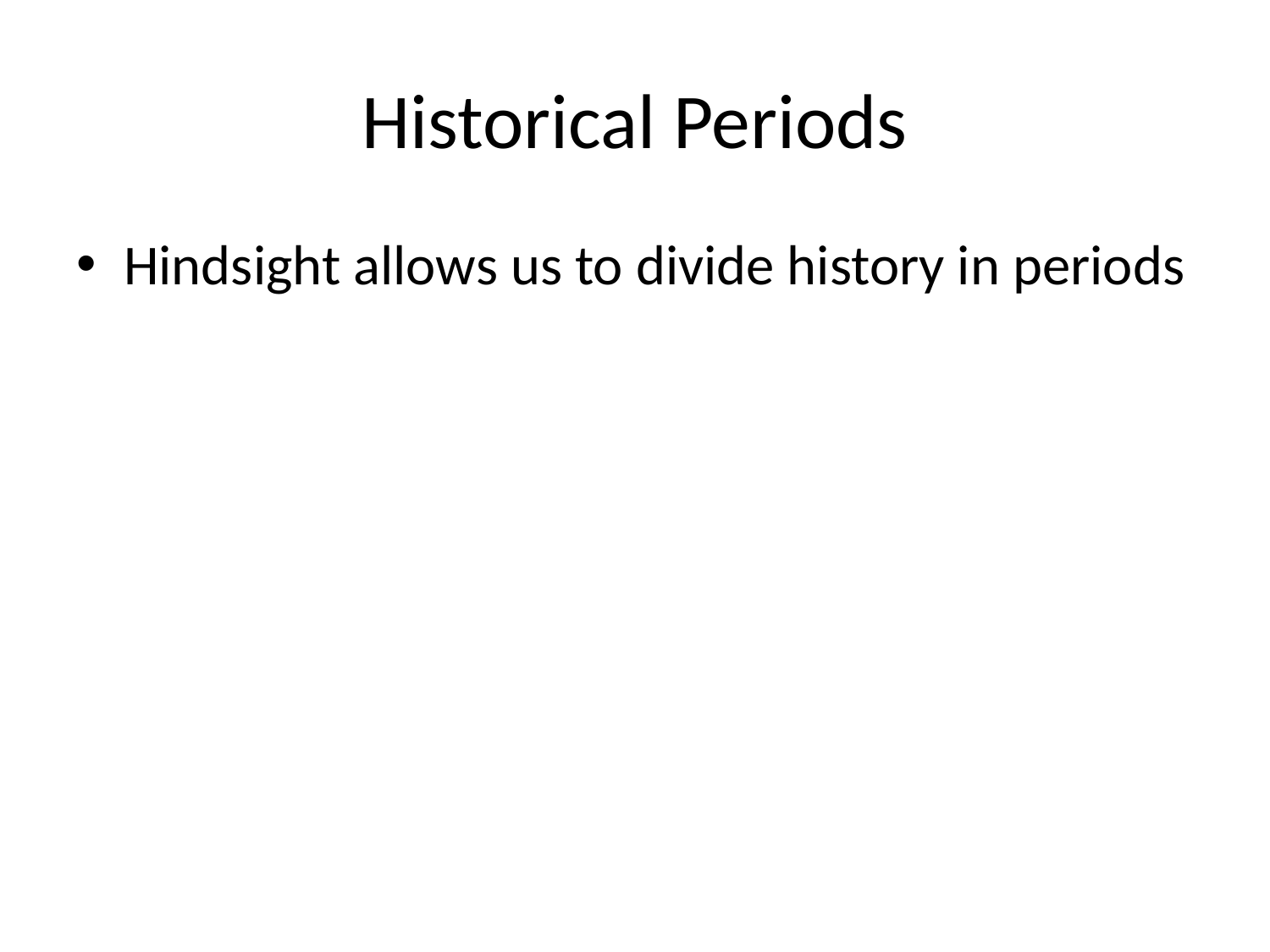

# Historical Periods
Hindsight allows us to divide history in periods